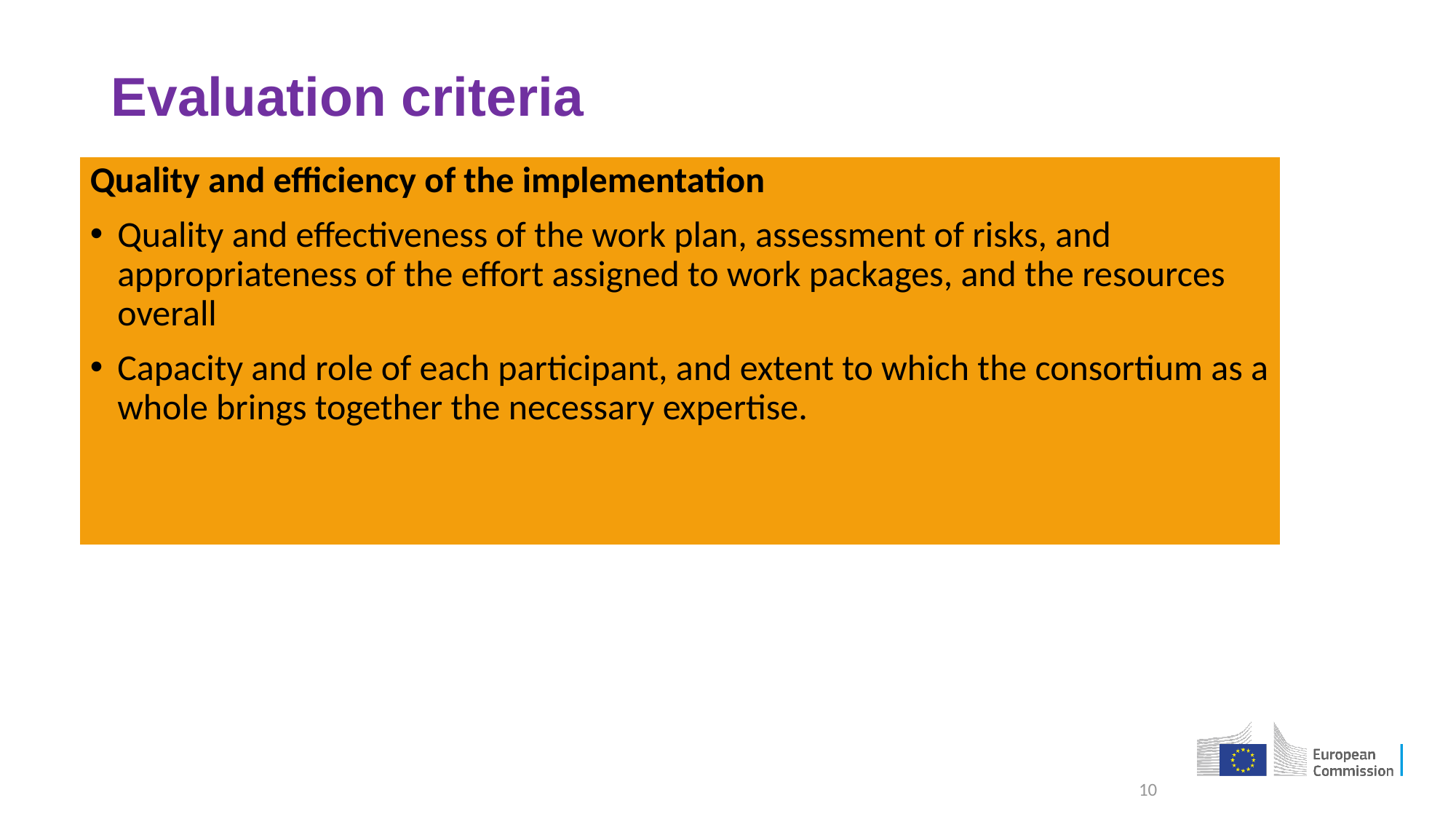

# Evaluation criteria
Quality and efficiency of the implementation
Quality and effectiveness of the work plan, assessment of risks, and appropriateness of the effort assigned to work packages, and the resources overall
Capacity and role of each participant, and extent to which the consortium as a whole brings together the necessary expertise.
10